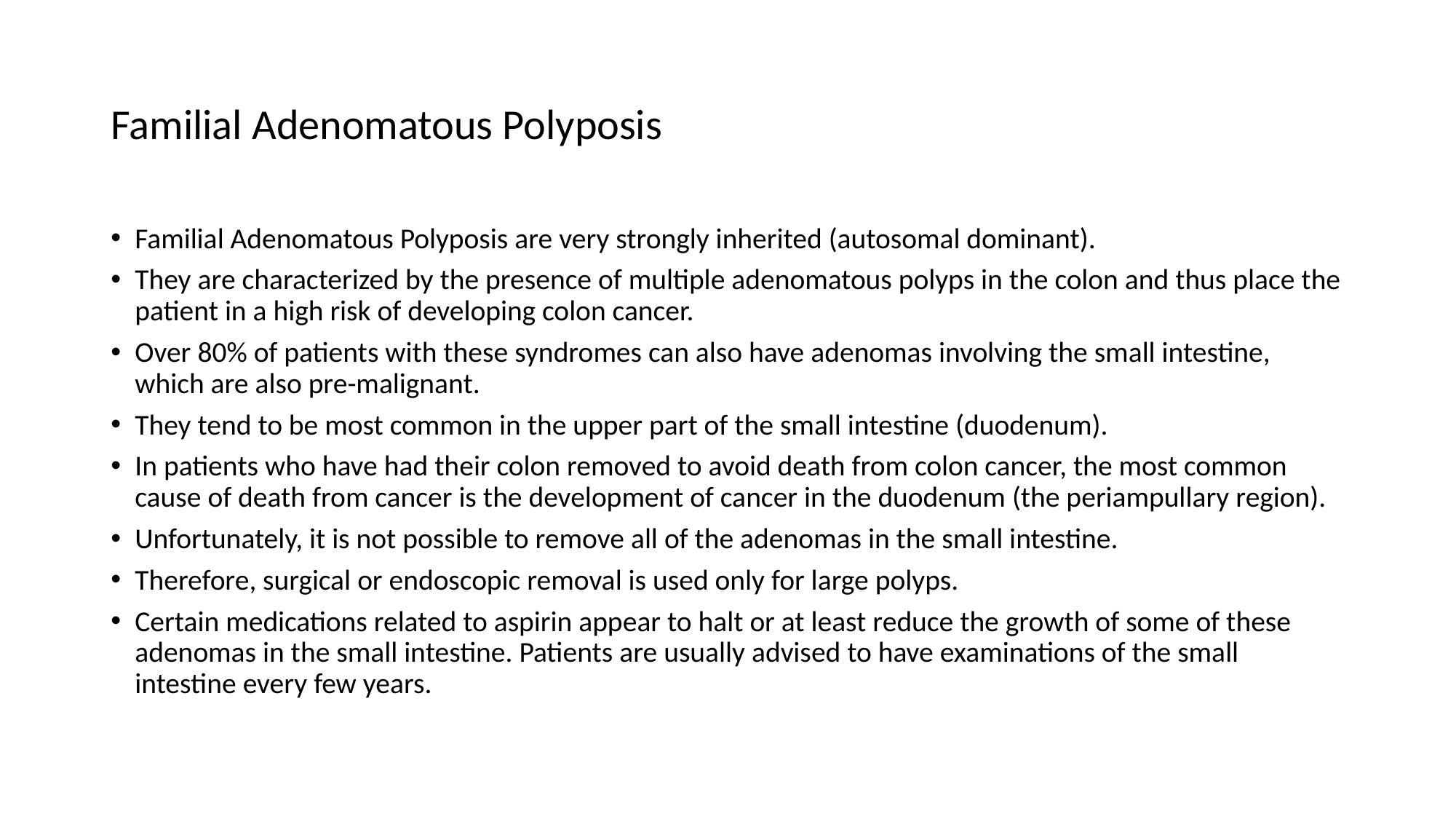

# Familial Adenomatous Polyposis
Familial Adenomatous Polyposis are very strongly inherited (autosomal dominant).
They are characterized by the presence of multiple adenomatous polyps in the colon and thus place the patient in a high risk of developing colon cancer.
Over 80% of patients with these syndromes can also have adenomas involving the small intestine, which are also pre-malignant.
They tend to be most common in the upper part of the small intestine (duodenum).
In patients who have had their colon removed to avoid death from colon cancer, the most common cause of death from cancer is the development of cancer in the duodenum (the periampullary region).
Unfortunately, it is not possible to remove all of the adenomas in the small intestine.
Therefore, surgical or endoscopic removal is used only for large polyps.
Certain medications related to aspirin appear to halt or at least reduce the growth of some of these adenomas in the small intestine. Patients are usually advised to have examinations of the small intestine every few years.